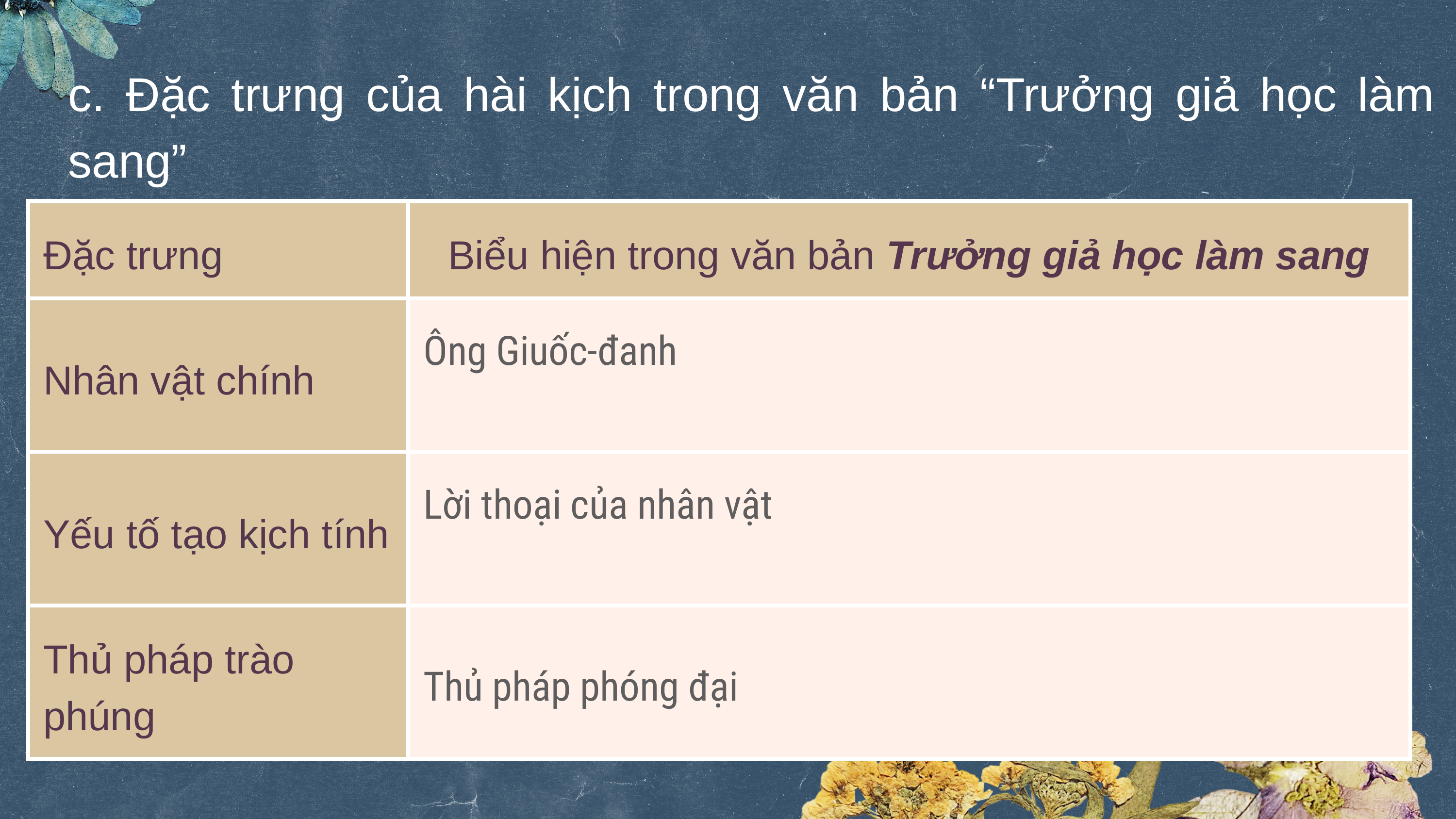

c. Đặc trưng của hài kịch trong văn bản “Trưởng giả học làm sang”
| Đặc trưng | Biểu hiện trong văn bản Trưởng giả học làm sang |
| --- | --- |
| Nhân vật chính | Ông Giuốc-đanh |
| Yếu tố tạo kịch tính | Lời thoại của nhân vật |
| Thủ pháp trào phúng | Thủ pháp phóng đại |